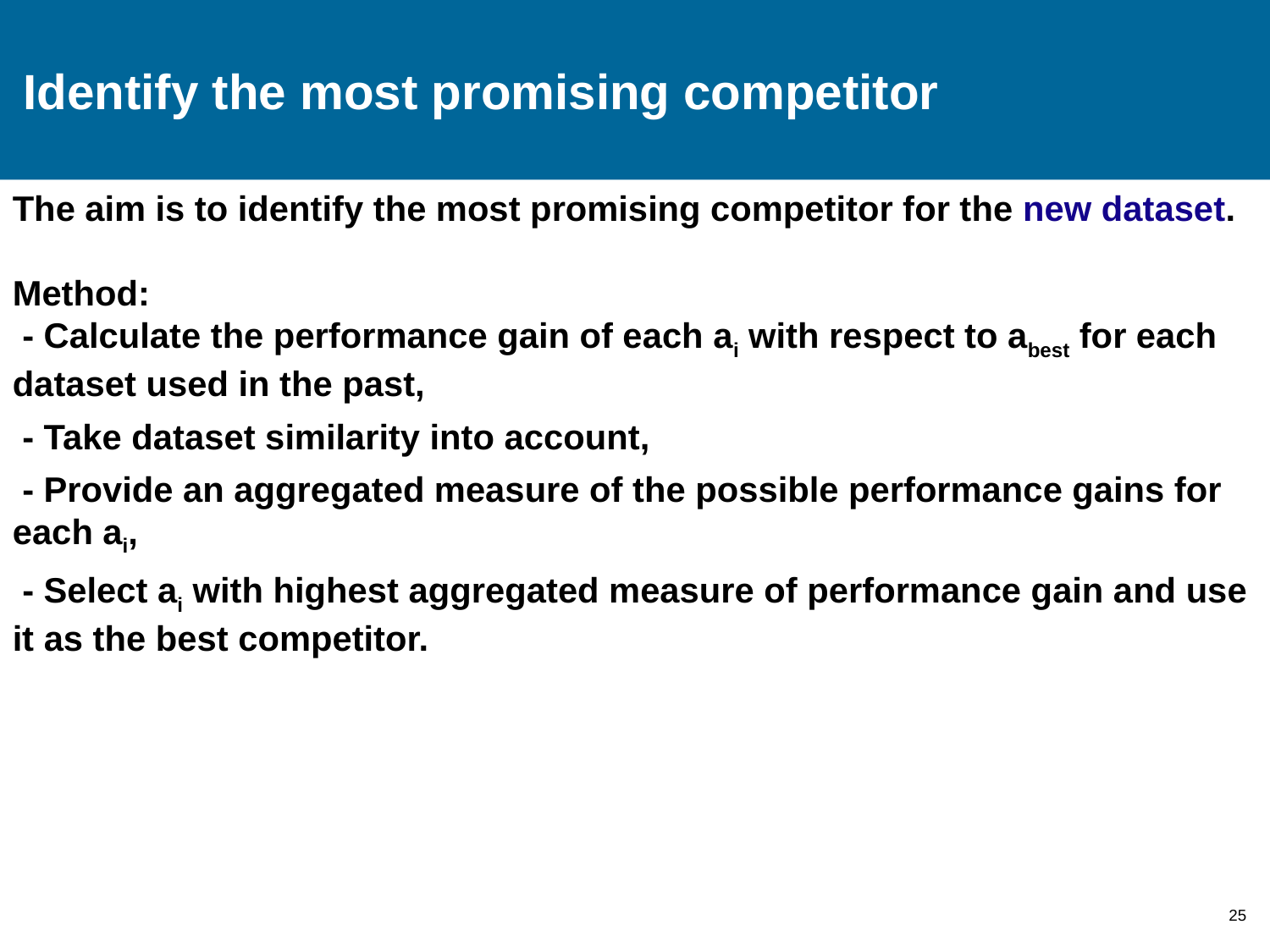

# Identify the most promising competitor
The aim is to identify the most promising competitor for the new dataset.

Method:
 - Calculate the performance gain of each ai with respect to abest for each dataset used in the past,
 - Take dataset similarity into account,
 - Provide an aggregated measure of the possible performance gains for each ai,
 - Select ai with highest aggregated measure of performance gain and use it as the best competitor.

25